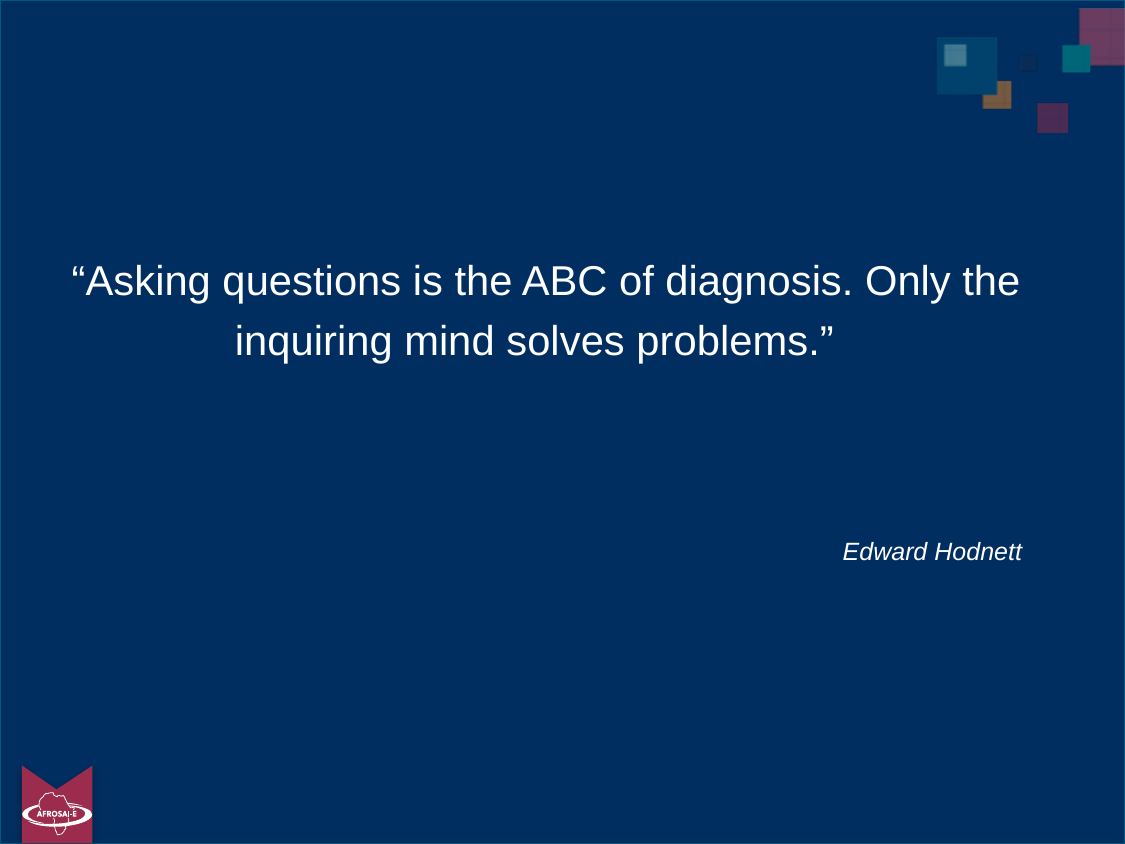

“Asking questions is the ABC of diagnosis. Only the inquiring mind solves problems.”

 Edward Hodnett